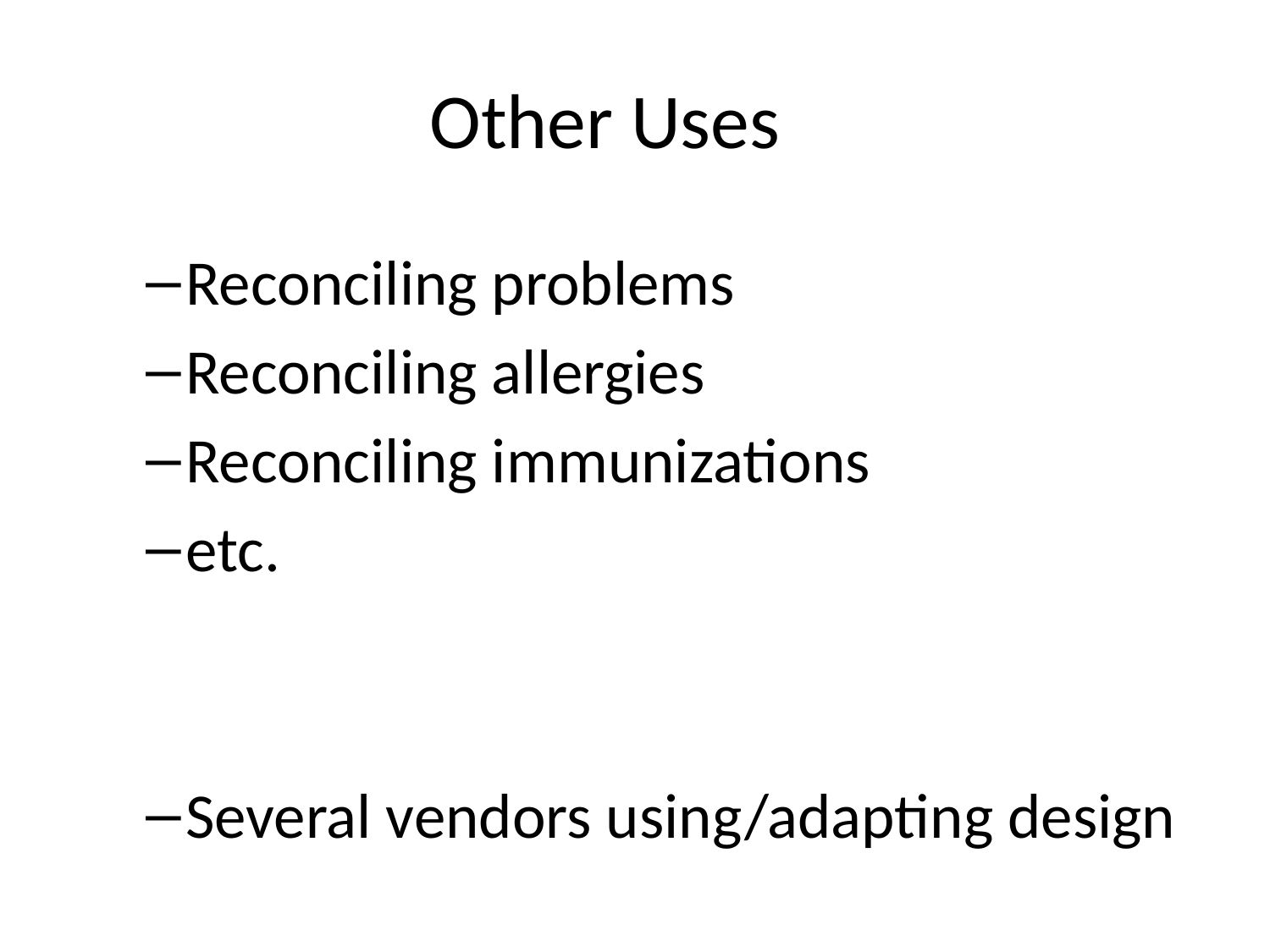

# Other Uses
Reconciling problems
Reconciling allergies
Reconciling immunizations
etc.

Several vendors using/adapting design